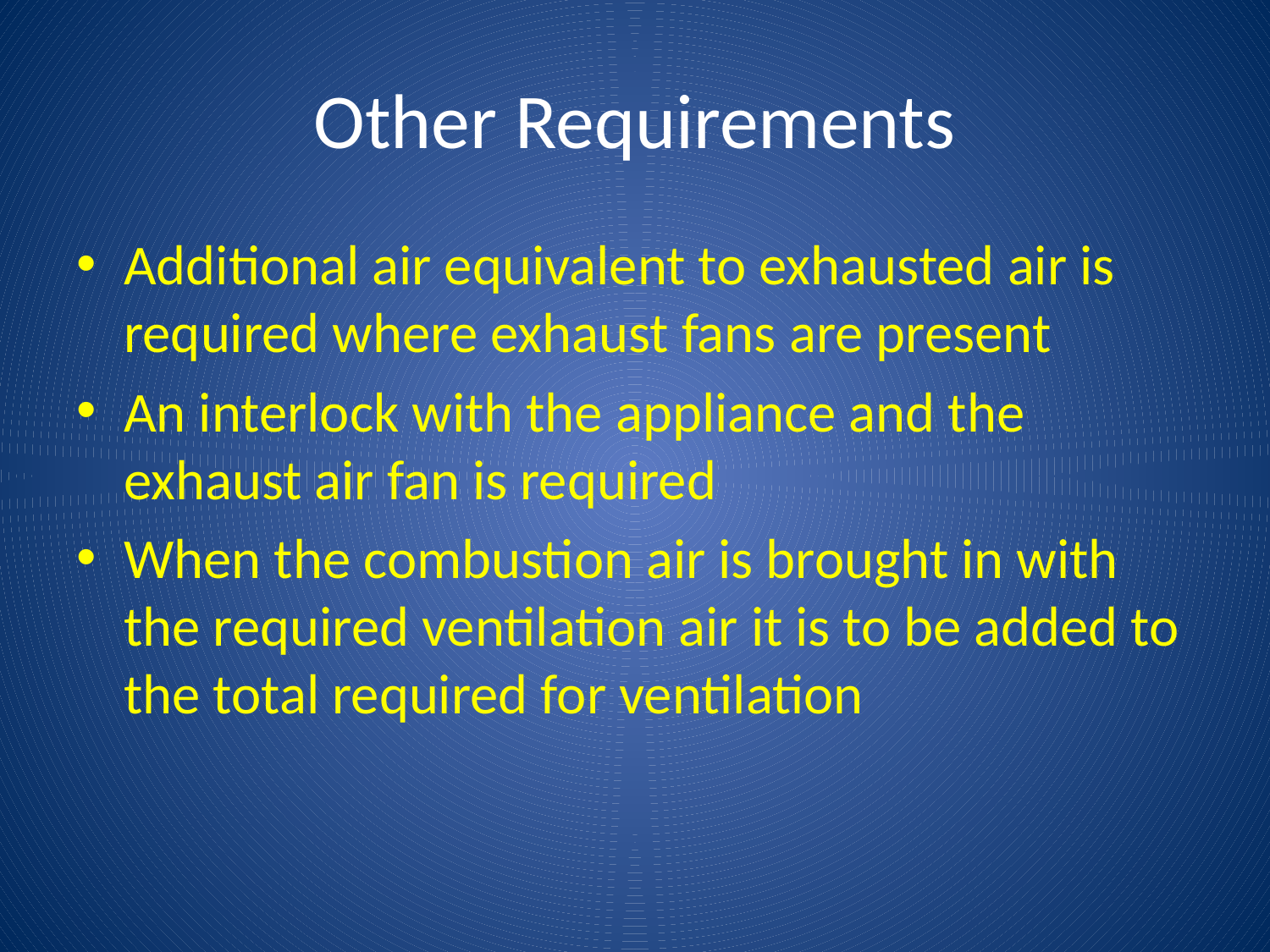

# Other Requirements
Additional air equivalent to exhausted air is required where exhaust fans are present
An interlock with the appliance and the exhaust air fan is required
When the combustion air is brought in with the required ventilation air it is to be added to the total required for ventilation